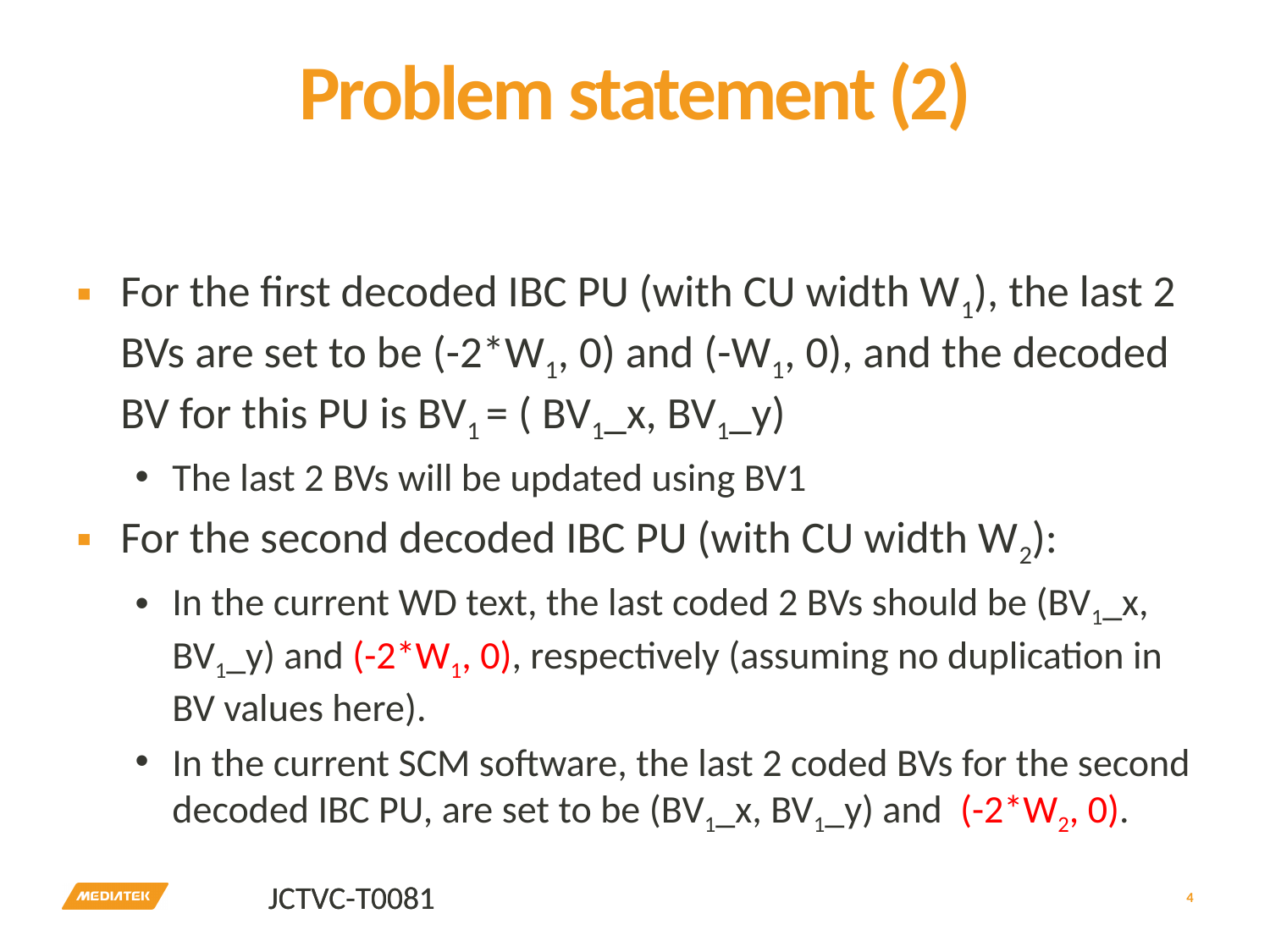

# Problem statement (2)
For the first decoded IBC PU (with CU width W1), the last 2 BVs are set to be (-2*W1, 0) and (-W1, 0), and the decoded BV for this PU is BV1 = ( BV1_x, BV1_y)
The last 2 BVs will be updated using BV1
For the second decoded IBC PU (with CU width W2):
In the current WD text, the last coded 2 BVs should be (BV1_x, BV1_y) and (-2*W1, 0), respectively (assuming no duplication in BV values here).
In the current SCM software, the last 2 coded BVs for the second decoded IBC PU, are set to be (BV1_x, BV1_y) and  (-2*W2, 0).
4